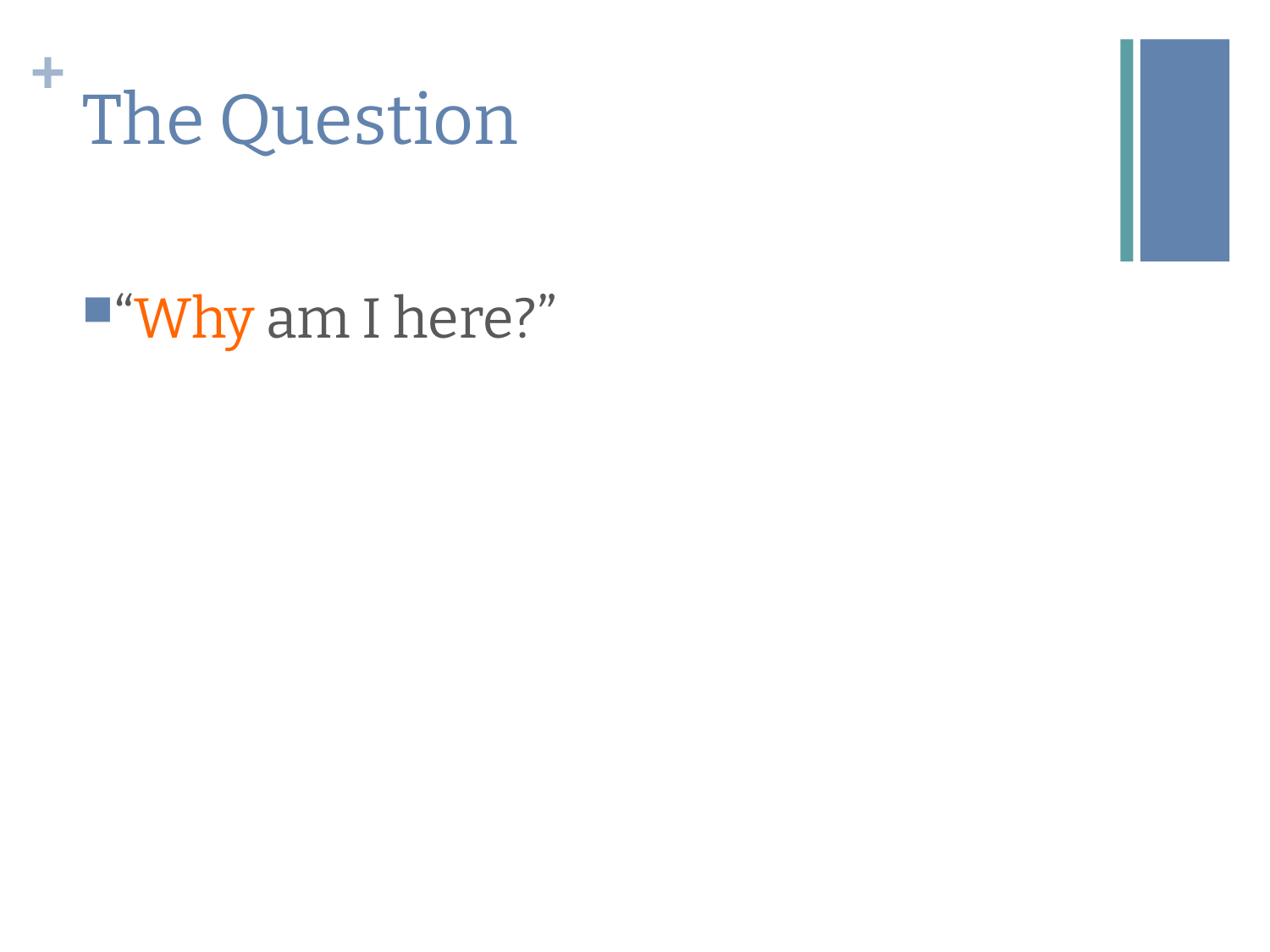

# The Question
“Why am I here?”